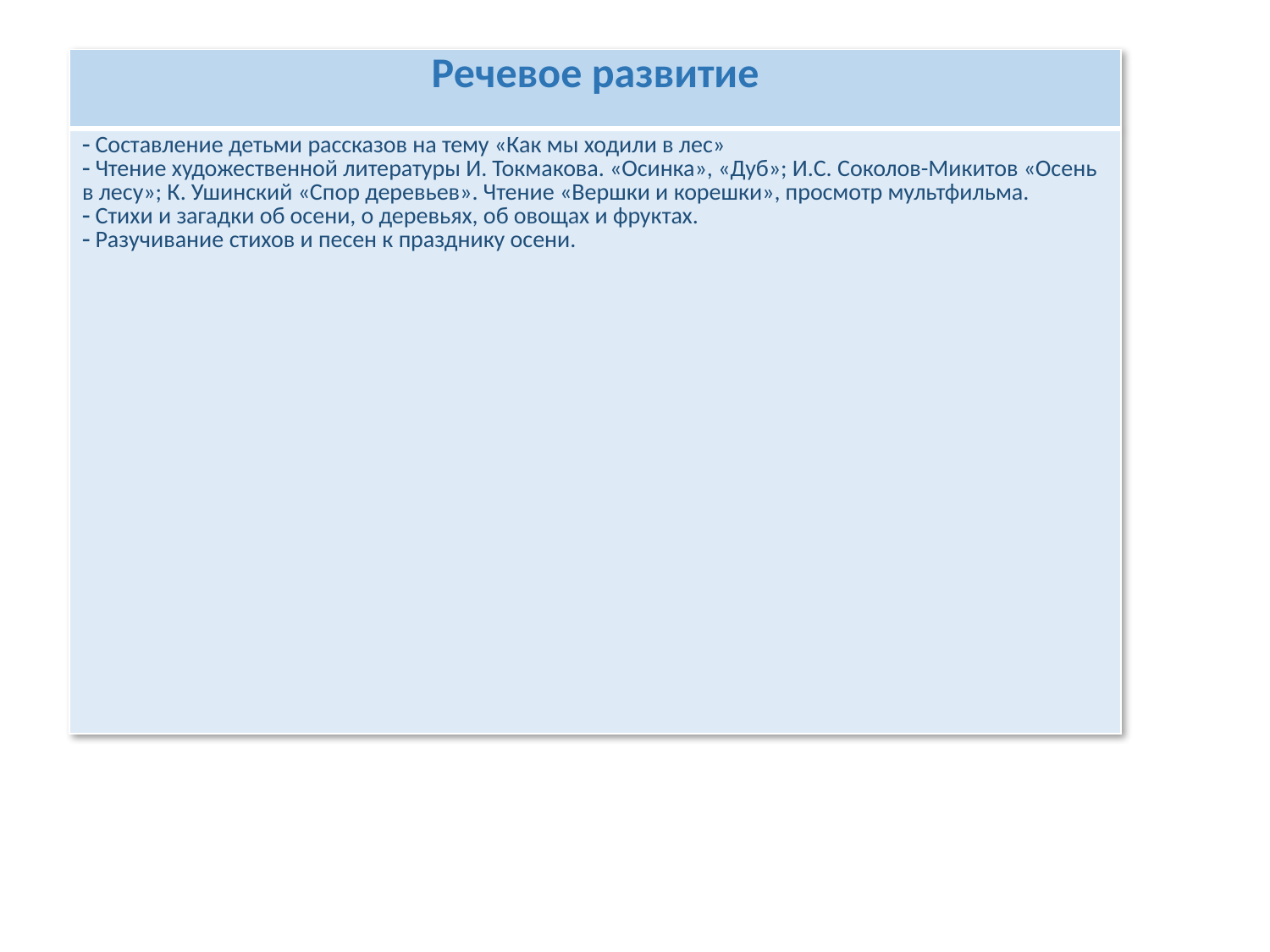

| Речевое развитие |
| --- |
| Составление детьми рассказов на тему «Как мы ходили в лес» Чтение художественной литературы И. Токмакова. «Осинка», «Дуб»; И.С. Соколов-Микитов «Осень в лесу»; К. Ушинский «Спор деревьев». Чтение «Вершки и корешки», просмотр мультфильма. Стихи и загадки об осени, о деревьях, об овощах и фруктах. Разучивание стихов и песен к празднику осени. |